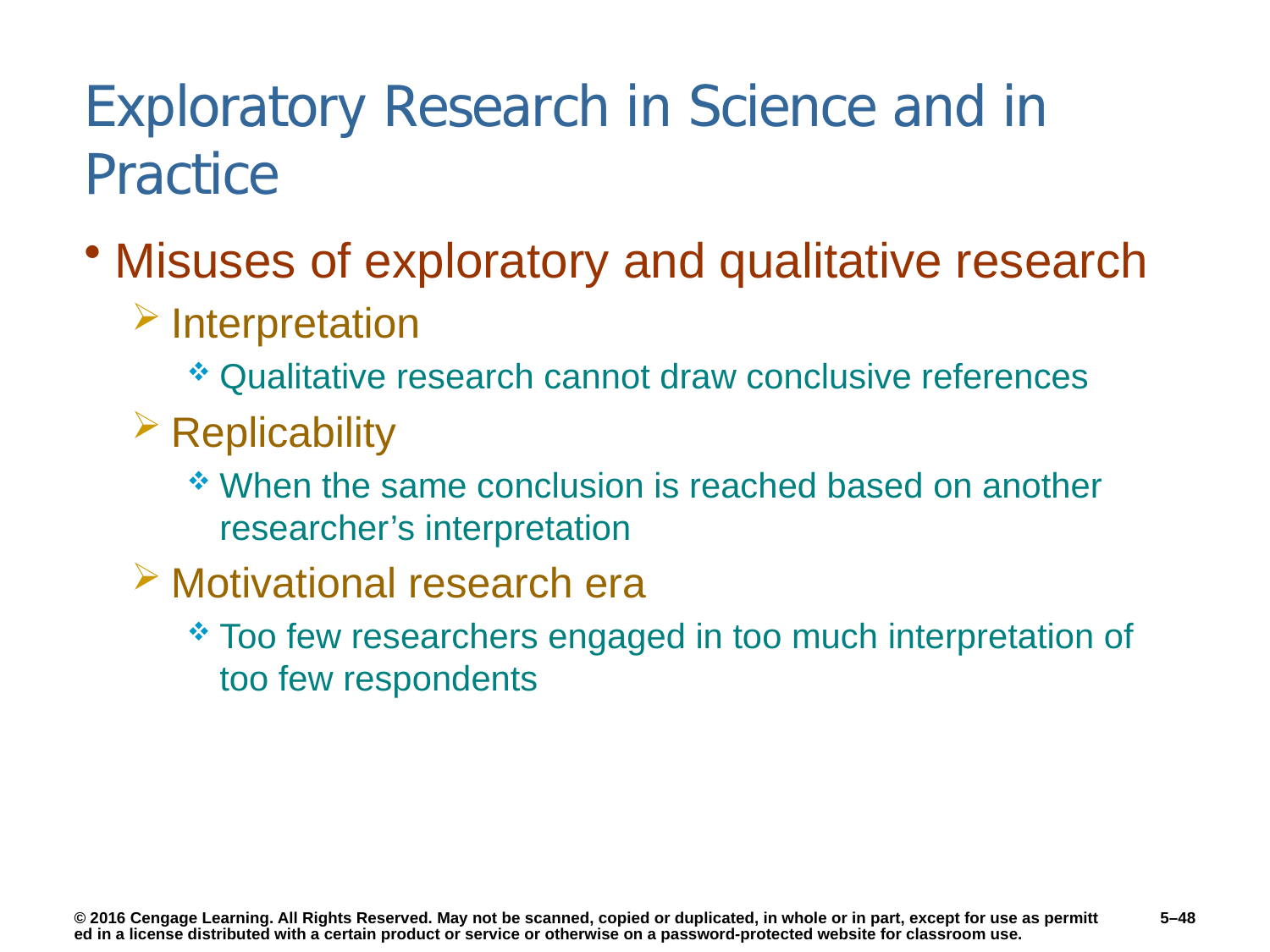

# Exploratory Research in Science and in Practice
Misuses of exploratory and qualitative research
Interpretation
Qualitative research cannot draw conclusive references
Replicability
When the same conclusion is reached based on another researcher’s interpretation
Motivational research era
Too few researchers engaged in too much interpretation of too few respondents
5–48
© 2016 Cengage Learning. All Rights Reserved. May not be scanned, copied or duplicated, in whole or in part, except for use as permitted in a license distributed with a certain product or service or otherwise on a password-protected website for classroom use.